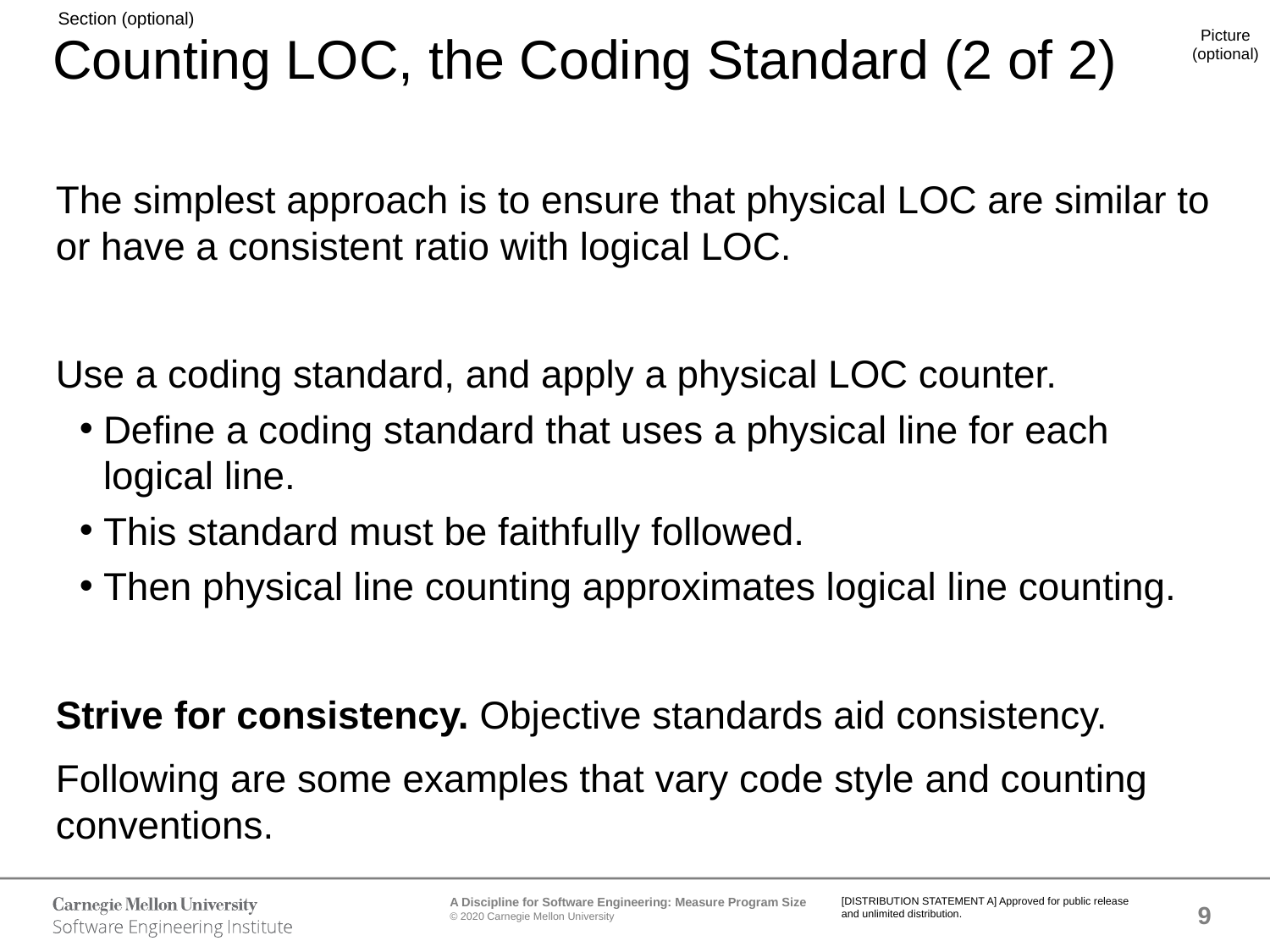

# Counting LOC, the Coding Standard (2 of 2)
The simplest approach is to ensure that physical LOC are similar to or have a consistent ratio with logical LOC.

Use a coding standard, and apply a physical LOC counter.
Define a coding standard that uses a physical line for each logical line.
This standard must be faithfully followed.
Then physical line counting approximates logical line counting.

Strive for consistency. Objective standards aid consistency.
Following are some examples that vary code style and counting conventions.